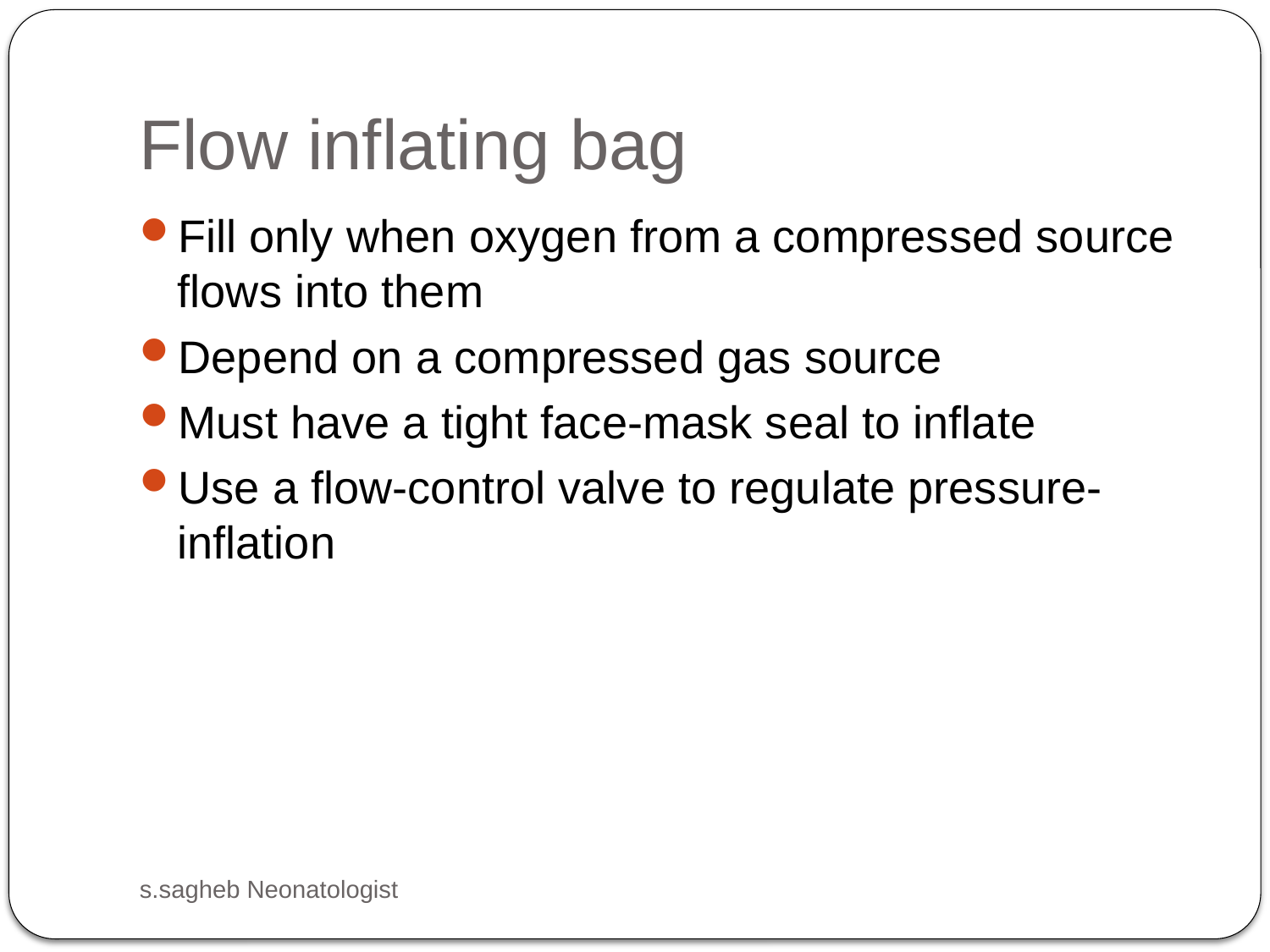

# Flow inflating bag
Fill only when oxygen from a compressed source flows into them
Depend on a compressed gas source
Must have a tight face-mask seal to inflate
Use a flow-control valve to regulate pressure-inflation

s.sagheb Neonatologist